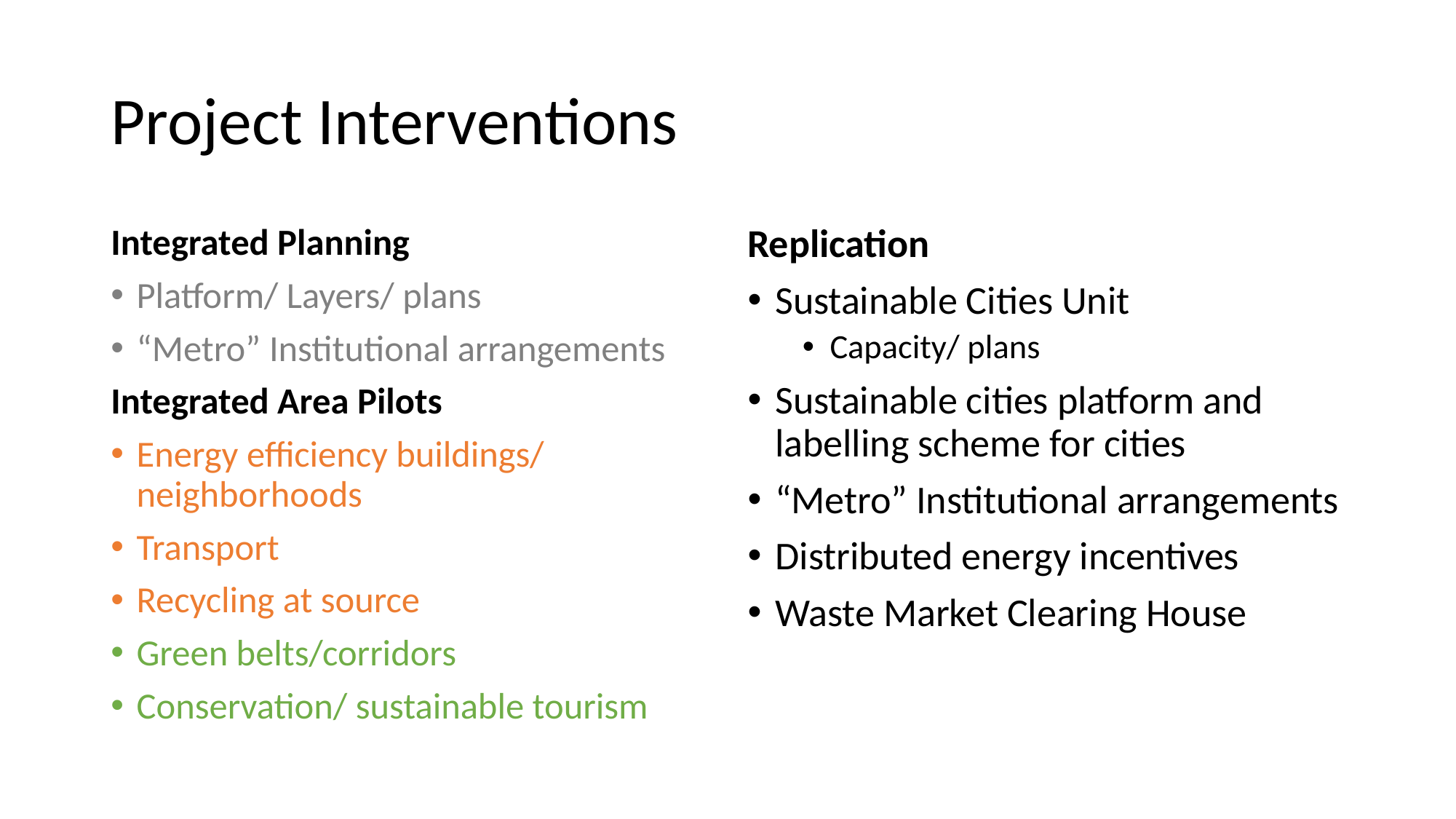

# Project Interventions
Integrated Planning
Platform/ Layers/ plans
“Metro” Institutional arrangements
Integrated Area Pilots
Energy efficiency buildings/ neighborhoods
Transport
Recycling at source
Green belts/corridors
Conservation/ sustainable tourism

Replication
Sustainable Cities Unit
Capacity/ plans
Sustainable cities platform and labelling scheme for cities
“Metro” Institutional arrangements
Distributed energy incentives
Waste Market Clearing House